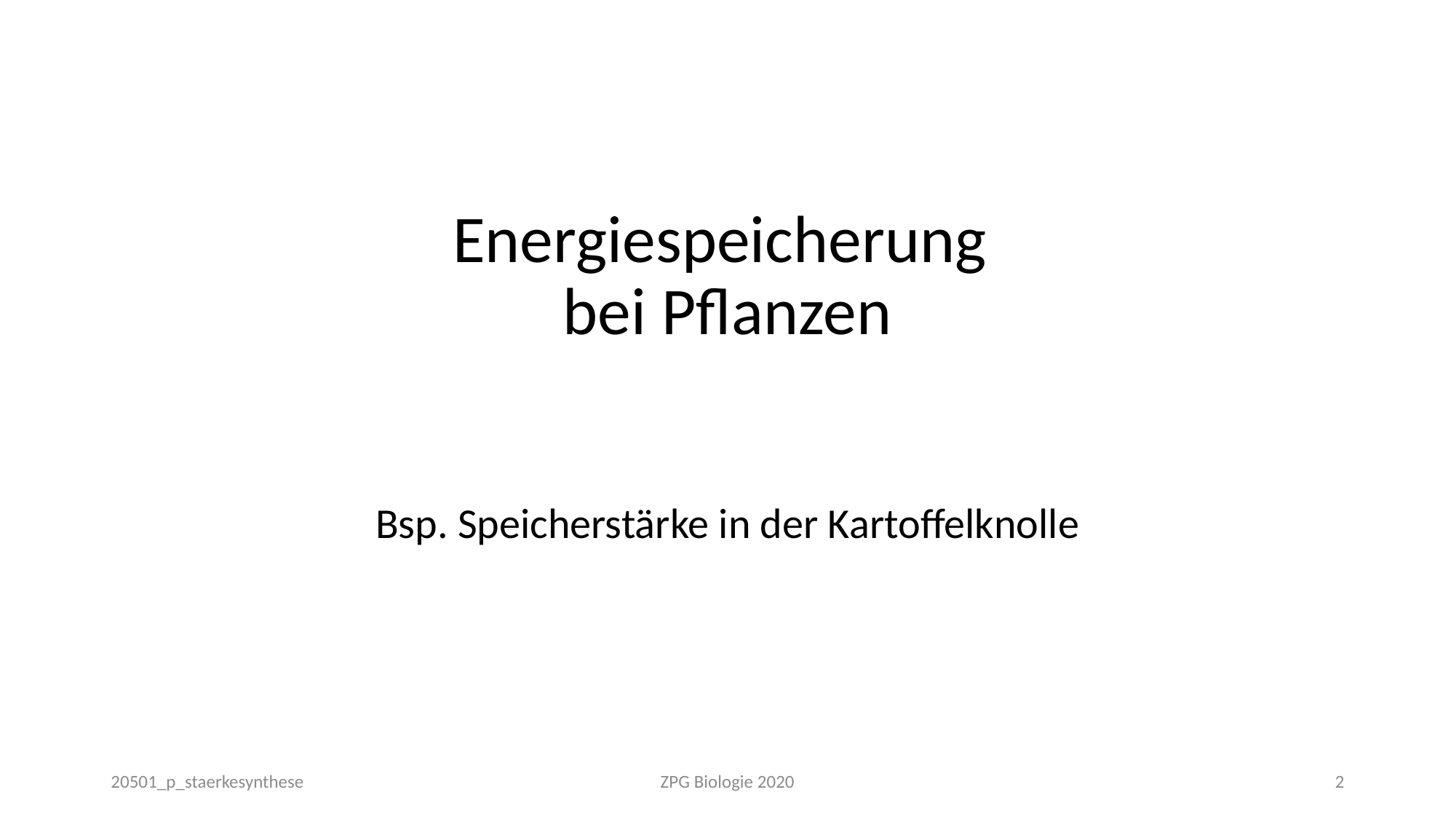

Energiespeicherung
bei Pflanzen

Bsp. Speicherstärke in der Kartoffelknolle
20501_p_staerkesynthese
ZPG Biologie 2020
2